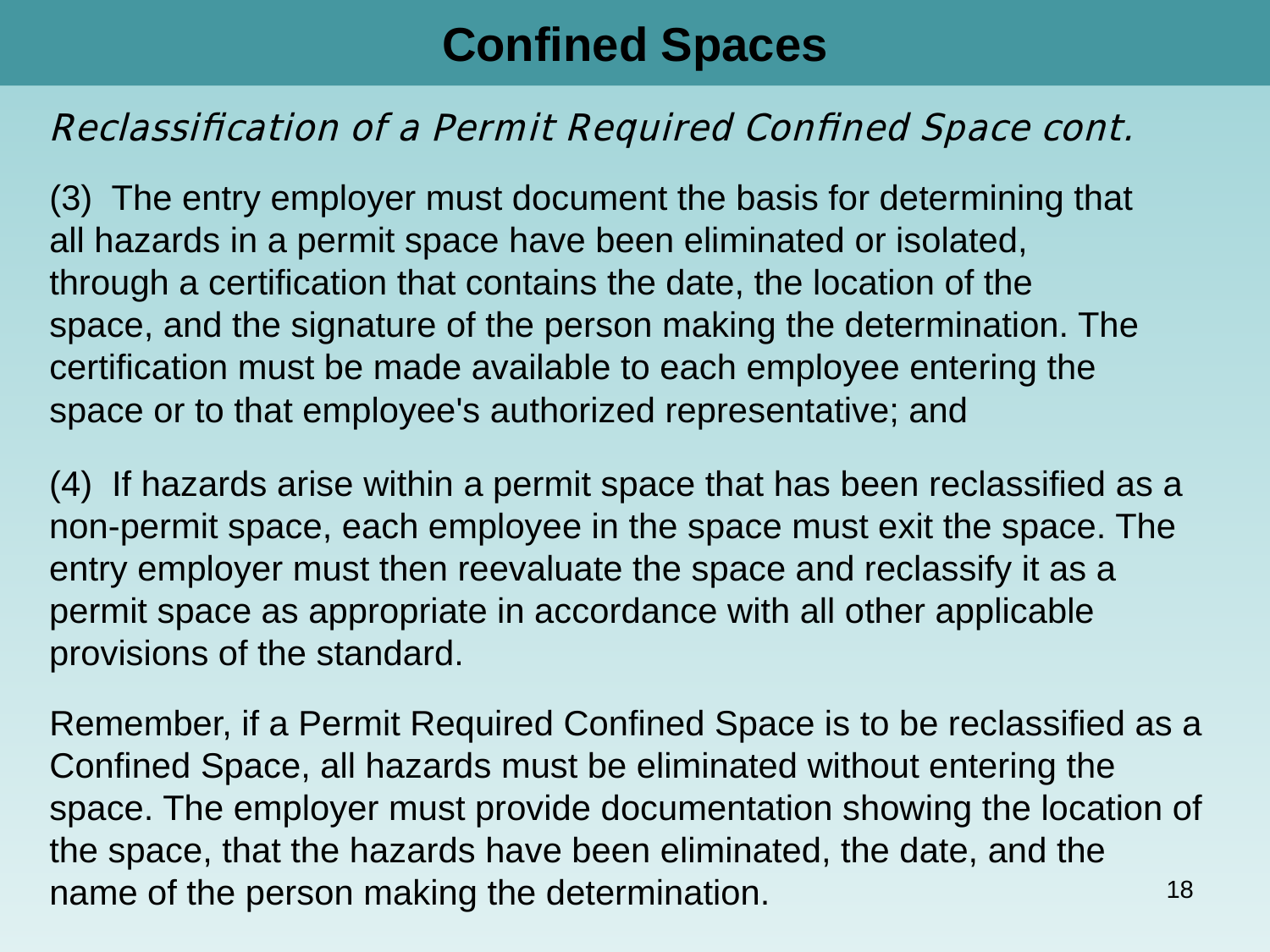

# Confined Spaces
Reclassification of a Permit Required Confined Space cont.
(3)  The entry employer must document the basis for determining that all hazards in a permit space have been eliminated or isolated, through a certification that contains the date, the location of the space, and the signature of the person making the determination. The certification must be made available to each employee entering the space or to that employee's authorized representative; and
(4)  If hazards arise within a permit space that has been reclassified as a non-permit space, each employee in the space must exit the space. The entry employer must then reevaluate the space and reclassify it as a permit space as appropriate in accordance with all other applicable provisions of the standard.
Remember, if a Permit Required Confined Space is to be reclassified as a Confined Space, all hazards must be eliminated without entering the space. The employer must provide documentation showing the location of the space, that the hazards have been eliminated, the date, and the name of the person making the determination.
18